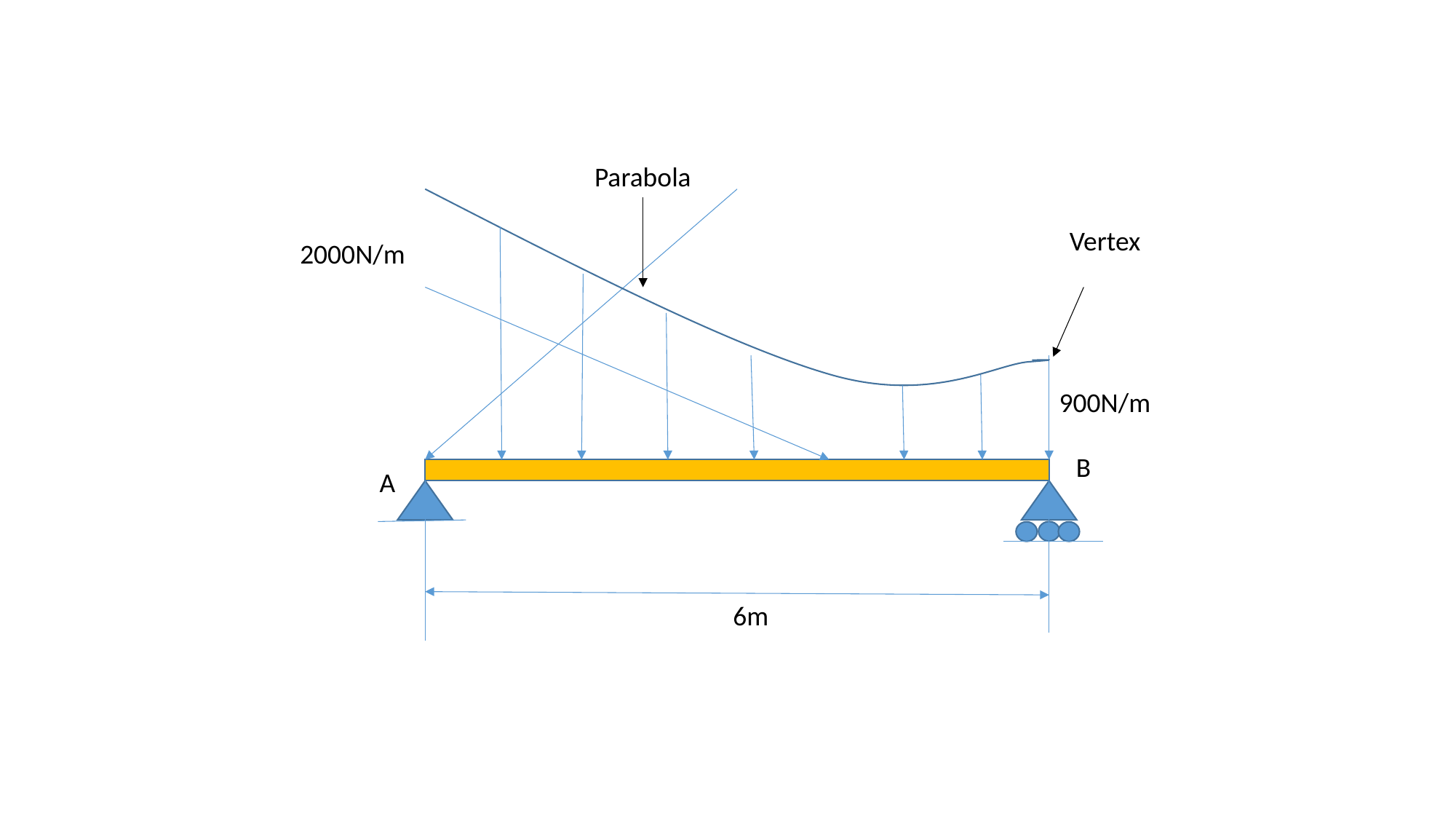

Parabola

Vertex
2000N/m
900N/m
B
A

6m